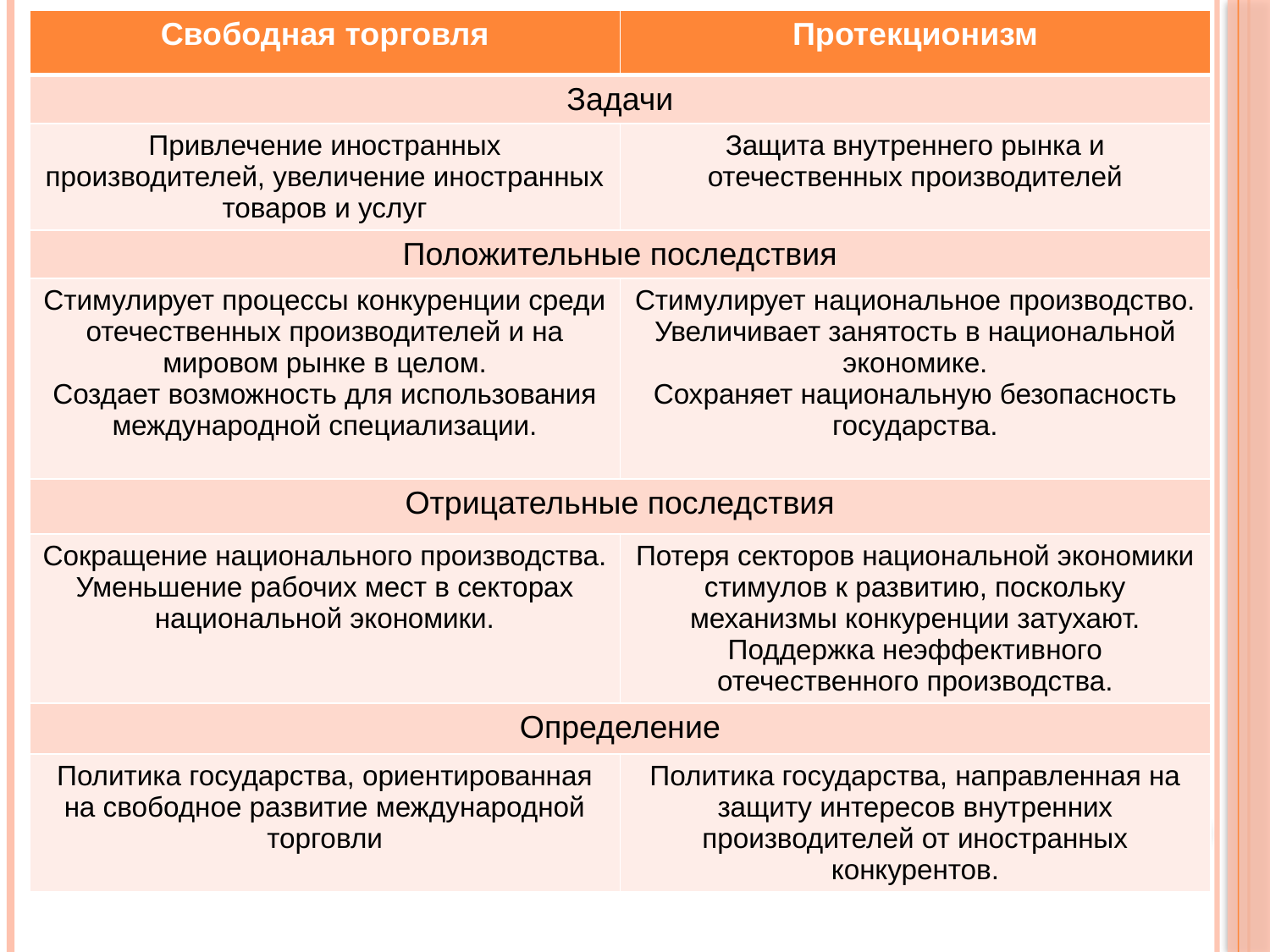

| Свободная торговля | Протекционизм |
| --- | --- |
| Задачи |  |
| Привлечение иностранных производителей, увеличение иностранных товаров и услуг | Защита внутреннего рынка и отечественных производителей |
| Положительные последствия |  |
| Стимулирует процессы конкуренции среди отечественных производителей и на мировом рынке в целом. Создает возможность для использования международной специализации. | Стимулирует национальное производство. Увеличивает занятость в национальной экономике. Сохраняет национальную безопасность государства. |
| Отрицательные последствия |  |
| Сокращение национального производства. Уменьшение рабочих мест в секторах национальной экономики. | Потеря секторов национальной экономики стимулов к развитию, поскольку механизмы конкуренции затухают. Поддержка неэффективного отечественного производства. |
| Определение |  |
| Политика государства, ориентированная на свободное развитие международной торговли | Политика государства, направленная на защиту интересов внутренних производителей от иностранных конкурентов. |